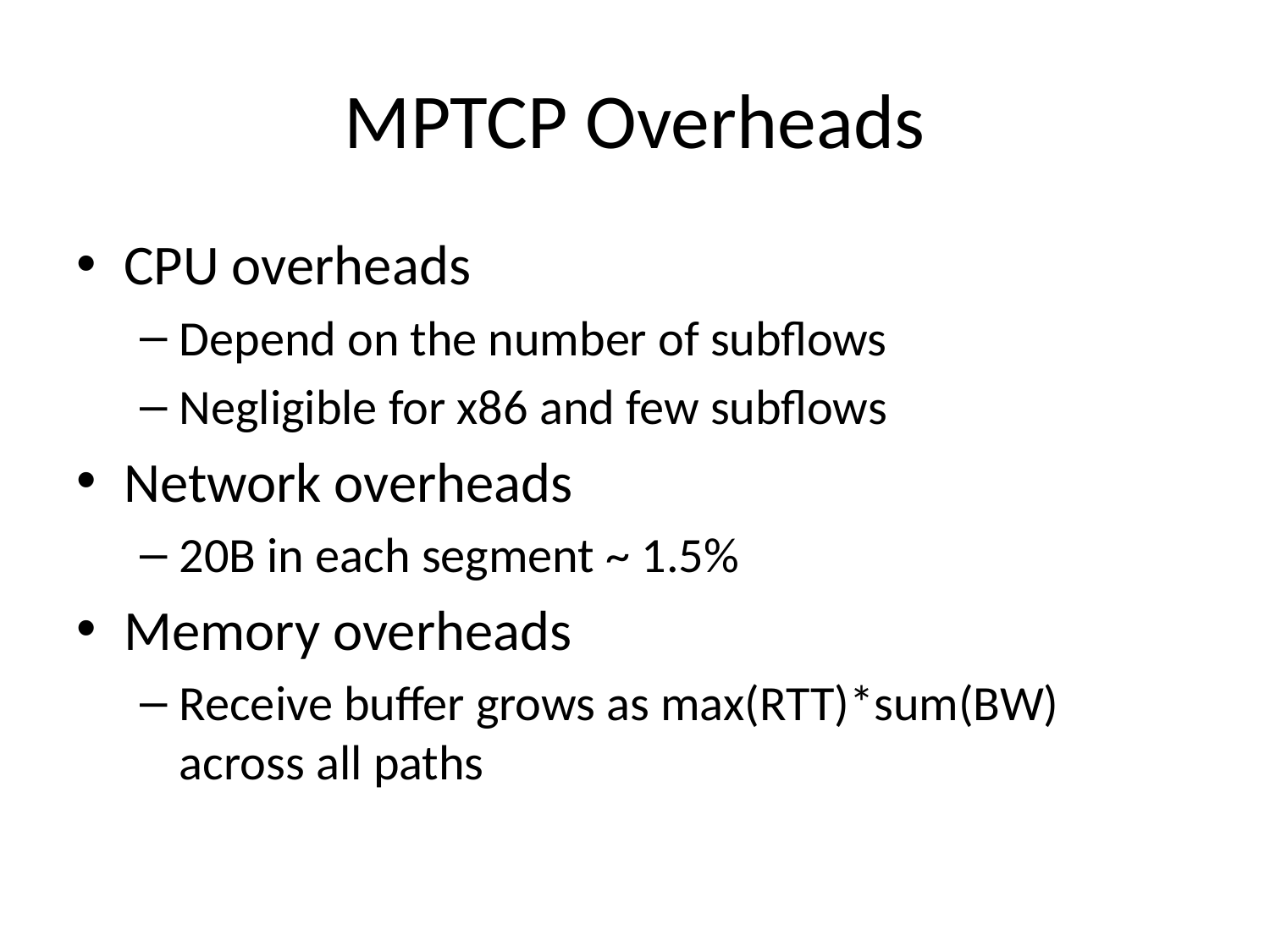

# MPTCP Overheads
CPU overheads
Depend on the number of subflows
Negligible for x86 and few subflows
Network overheads
20B in each segment ~ 1.5%
Memory overheads
Receive buffer grows as max(RTT)*sum(BW) across all paths